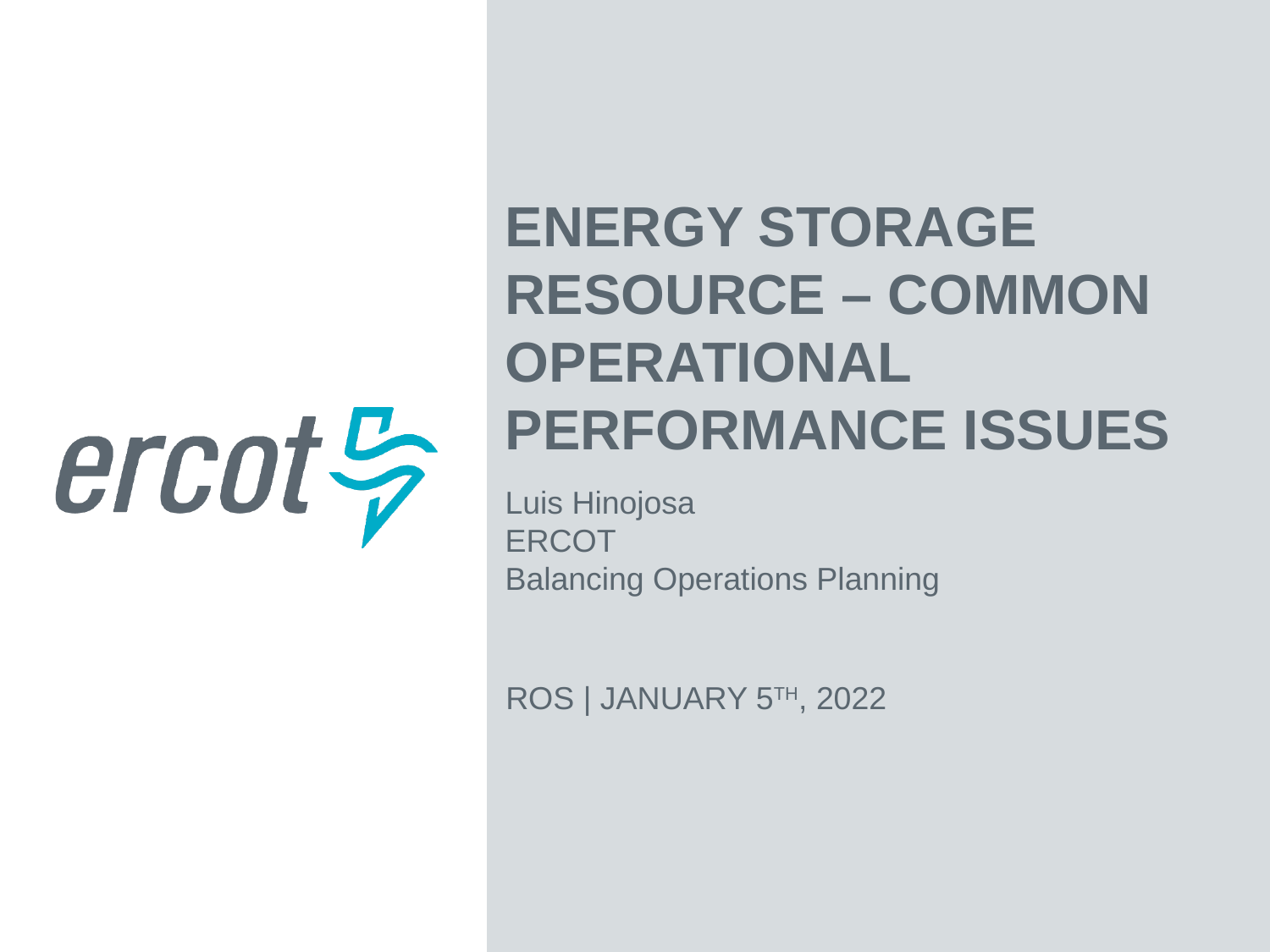

Energy Storage Resource – Common Operational Performance Issues
Luis Hinojosa
ERCOT
Balancing Operations Planning
ROS | January 5th, 2022